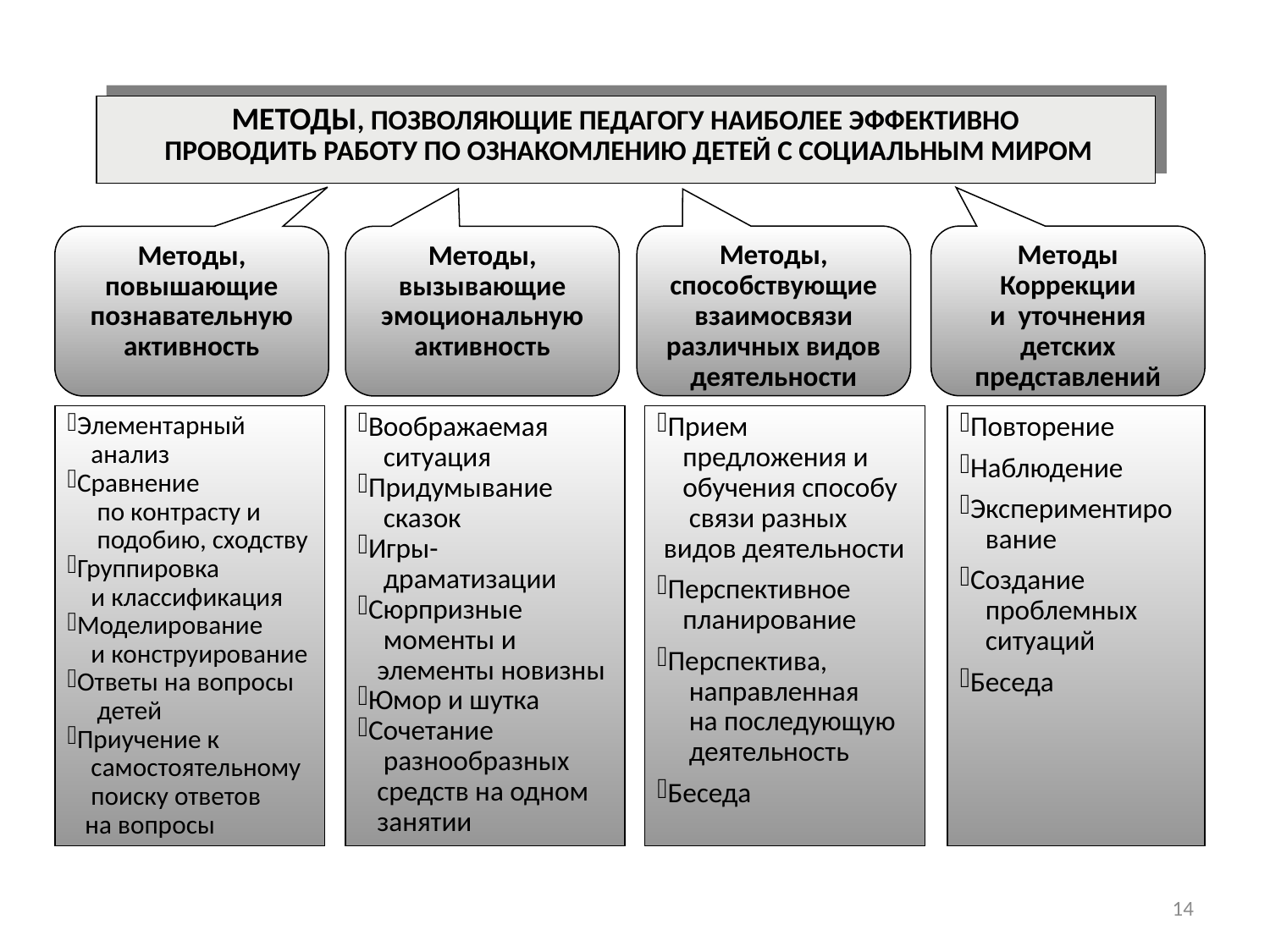

МЕТОДЫ, ПОЗВОЛЯЮЩИЕ ПЕДАГОГУ НАИБОЛЕЕ ЭФФЕКТИВНО
 ПРОВОДИТЬ РАБОТУ ПО ОЗНАКОМЛЕНИЮ ДЕТЕЙ С СОЦИАЛЬНЫМ МИРОМ
Методы,
способствующие взаимосвязи
различных видов деятельности
Методы
Коррекции
и  уточнения
детских
представлений
Методы,
повышающие
познавательную
активность
Методы,
вызывающие
эмоциональную
активность
Элементарный
    анализ
Сравнение
     по контрасту и
     подобию, сходству
Группировка
    и классификация
Моделирование
    и конструирование
Ответы на вопросы
     детей
Приучение к
    самостоятельному
    поиску ответов
   на вопросы
Воображаемая
    ситуация
Придумывание
    сказок
Игры-
    драматизации
Сюрпризные
    моменты и
   элементы новизны
Юмор и шутка
Сочетание
    разнообразных
   средств на одном
   занятии
Прием
    предложения и
    обучения способу
     связи разных
 видов деятельности
Перспективное
    планирование
Перспектива,
     направленная
     на последующую
     деятельность
Беседа
Повторение
Наблюдение
Экспериментиро
    вание
Создание
    проблемных
    ситуаций
Беседа
14